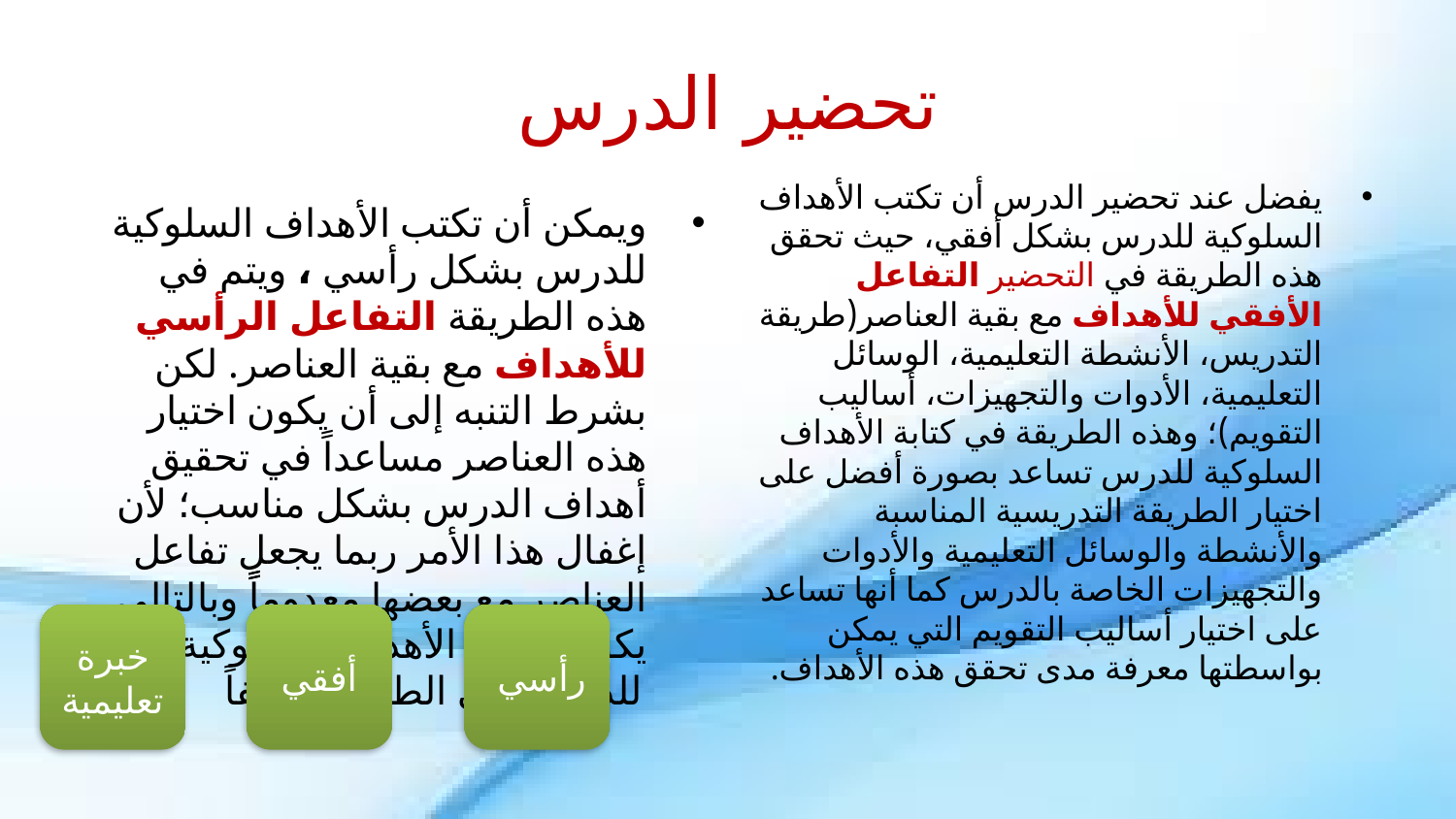

# تحضير الدرس
يفضل عند تحضير الدرس أن تكتب الأهداف السلوكية للدرس بشكل أفقي، حيث تحقق هذه الطريقة في التحضير التفاعل الأفقي للأهداف مع بقية العناصر(طريقة التدريس، الأنشطة التعليمية، الوسائل التعليمية، الأدوات والتجهيزات، أساليب التقويم)؛ وهذه الطريقة في كتابة الأهداف السلوكية للدرس تساعد بصورة أفضل على اختيار الطريقة التدريسية المناسبة والأنشطة والوسائل التعليمية والأدوات والتجهيزات الخاصة بالدرس كما أنها تساعد على اختيار أساليب التقويم التي يمكن بواسطتها معرفة مدى تحقق هذه الأهداف.

ويمكن أن تكتب الأهداف السلوكية للدرس بشكل رأسي ، ويتم في هذه الطريقة التفاعل الرأسي للأهداف مع بقية العناصر. لكن بشرط التنبه إلى أن يكون اختيار هذه العناصر مساعداً في تحقيق أهداف الدرس بشكل مناسب؛ لأن إغفال هذا الأمر ربما يجعل تفاعل العناصر مع بعضها معدوماًً وبالتالي يكون تحقق الأهداف السلوكية للدرس لدى الطالب ضعيفاً
خبرة تعليمية
أفقي
رأسي